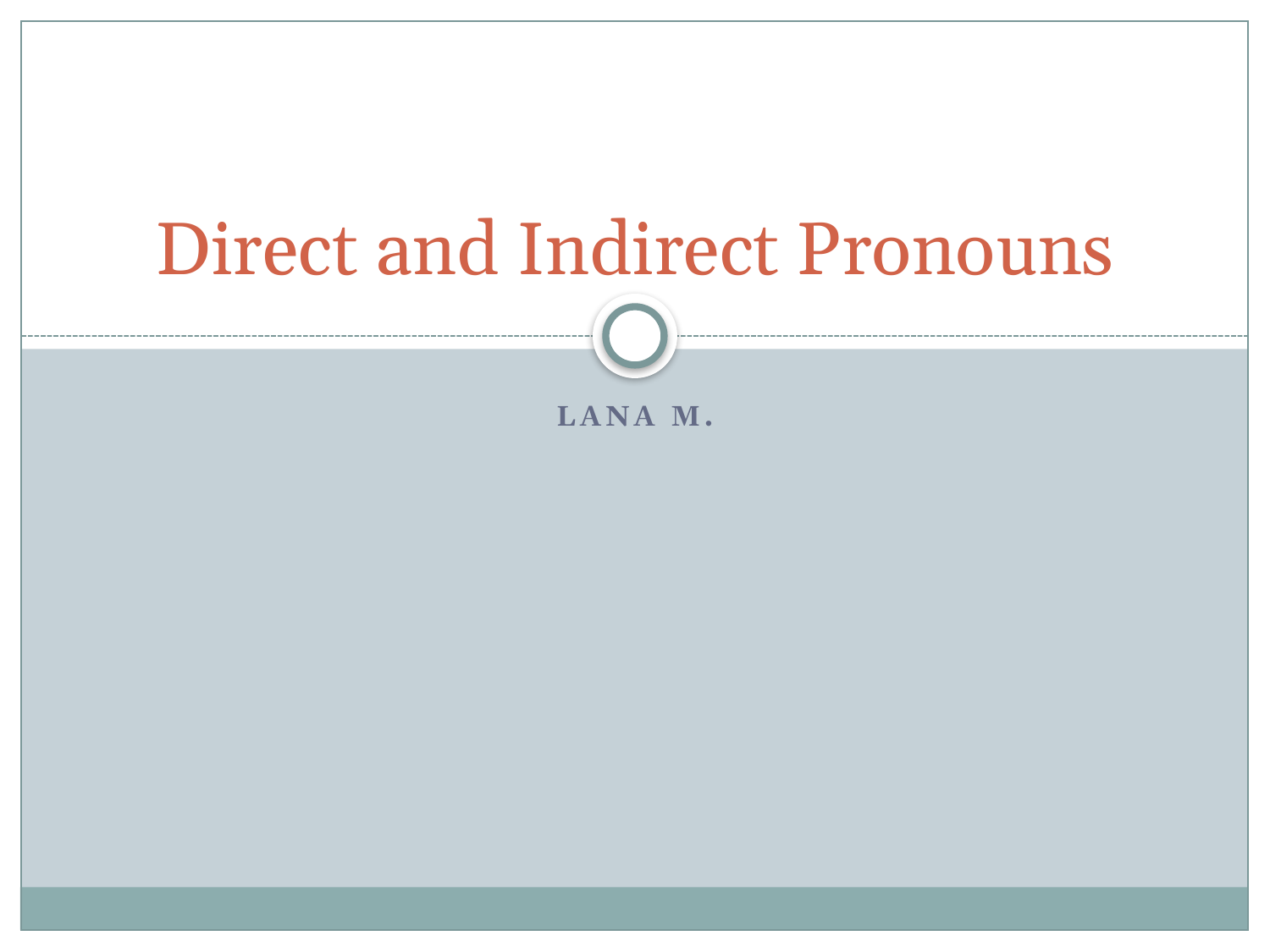

# Direct and Indirect Pronouns
Lana M.